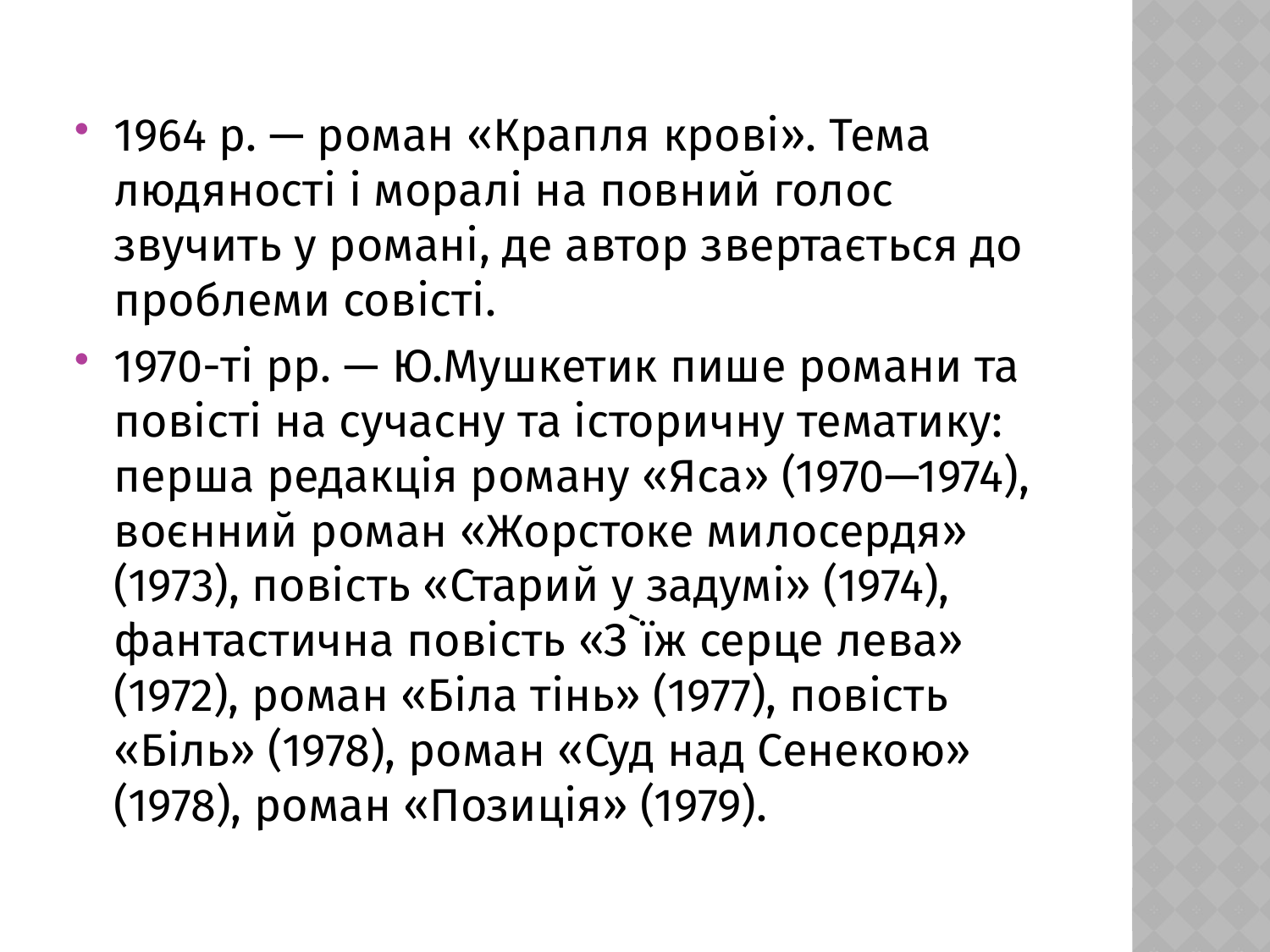

#
1964 р. — роман «Крапля крові». Тема людяності і моралі на повний голос звучить у романі, де автор звертається до проблеми совісті.
1970-ті рр. — Ю.Мушкетик пише романи та повісті на сучасну та історичну тематику: перша редакція роману «Яса» (1970—1974), воєнний роман «Жорстоке милосердя» (1973), повість «Старий у задумі» (1974), фантастична повість «З`їж серце лева» (1972), роман «Біла тінь» (1977), повість «Біль» (1978), роман «Суд над Сенекою» (1978), роман «Позиція» (1979).